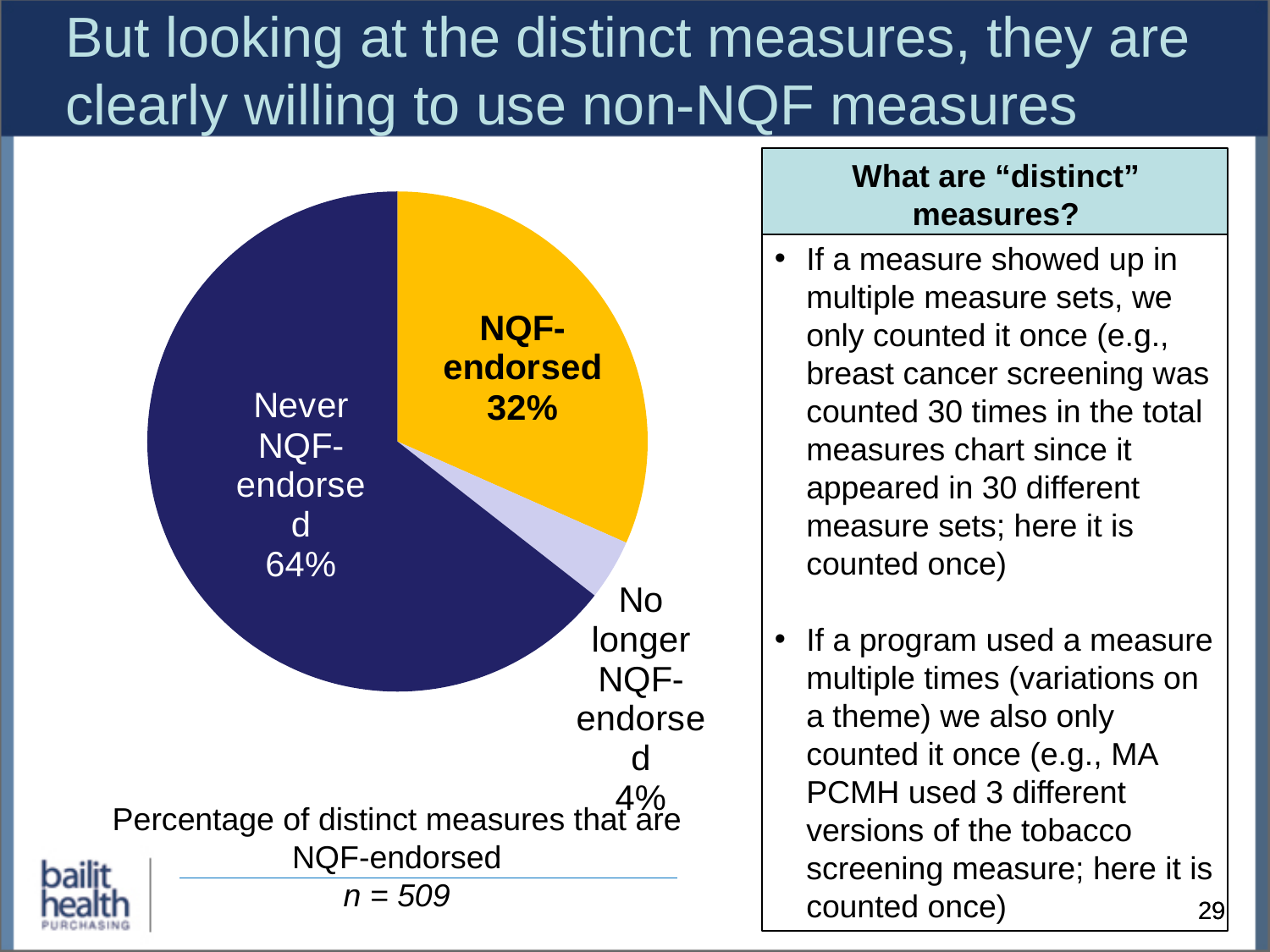

# But looking at the distinct measures, they are clearly willing to use non-NQF measures

### Chart

| Category | Column1 |
|---|---|
| NQF endorsed | 161.0 |
| No longer NQF endorsed | 20.0 |
| Never NQF endorsed | 328.0 |
What are “distinct” measures?

If a measure showed up in multiple measure sets, we only counted it once (e.g., breast cancer screening was counted 30 times in the total measures chart since it appeared in 30 different measure sets; here it is counted once)

If a program used a measure multiple times (variations on a theme) we also only counted it once (e.g., MA PCMH used 3 different versions of the tobacco screening measure; here it is counted once)

Percentage of distinct measures that are NQF-endorsed
n = 509
29
29